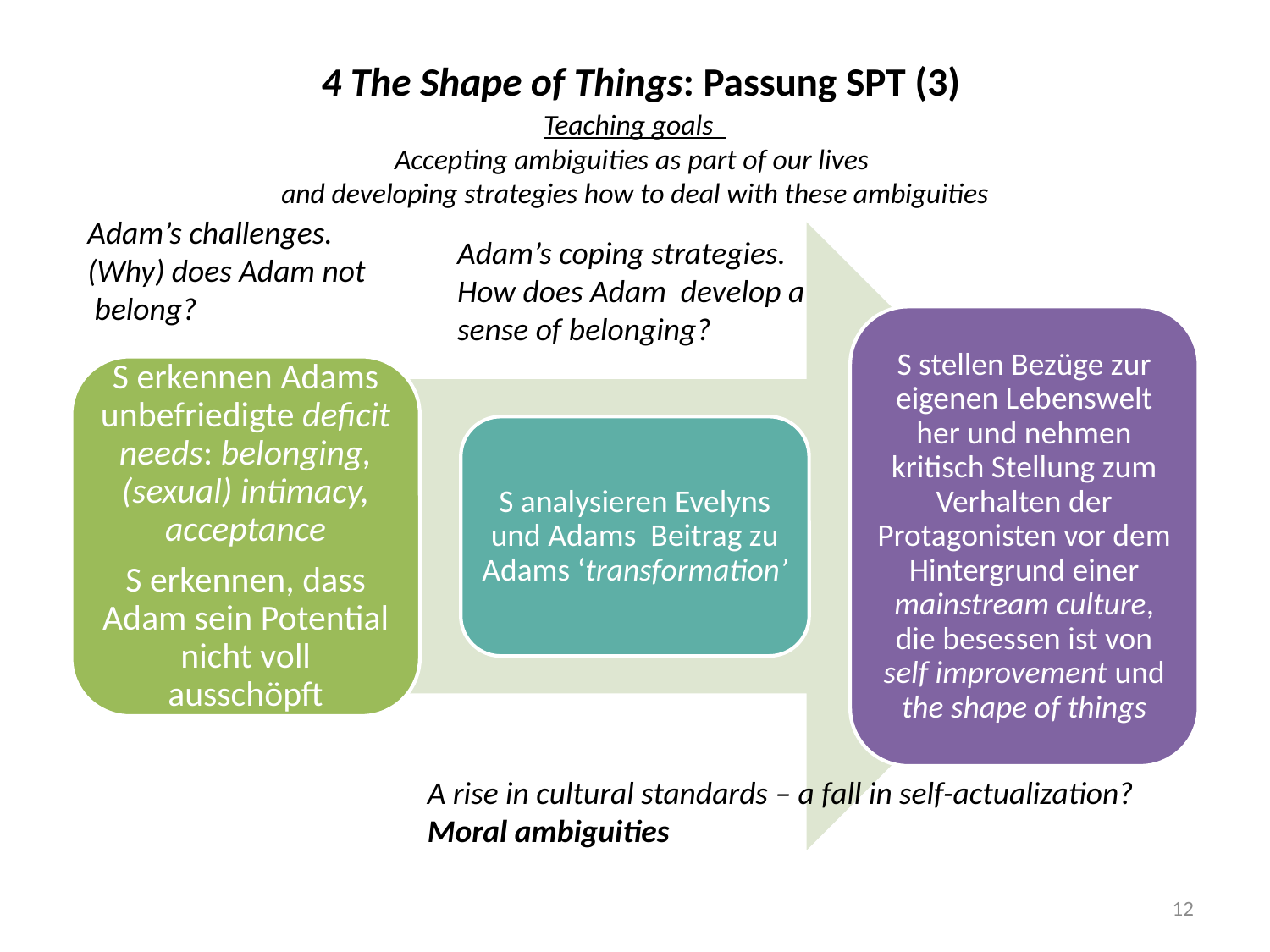

# 4 The Shape of Things: Passung SPT (3) Teaching goals Accepting ambiguities as part of our lives and developing strategies how to deal with these ambiguities
Adam’s challenges.
(Why) does Adam not
 belong?
S erkennen Adams unbefriedigte deficit needs: belonging, (sexual) intimacy, acceptance
S erkennen, dass Adam sein Potential nicht voll ausschöpft
S analysieren Evelyns und Adams  Beitrag zu Adams ‘transformation’
S stellen Bezüge zur eigenen Lebenswelt her und nehmen kritisch Stellung zum Verhalten der Protagonisten vor dem Hintergrund einer mainstream culture, die besessen ist von self improvement und the shape of things
Adam’s coping strategies.
How does Adam  develop a
sense of belonging?
A rise in cultural standards – a fall in self-actualization?
Moral ambiguities
12